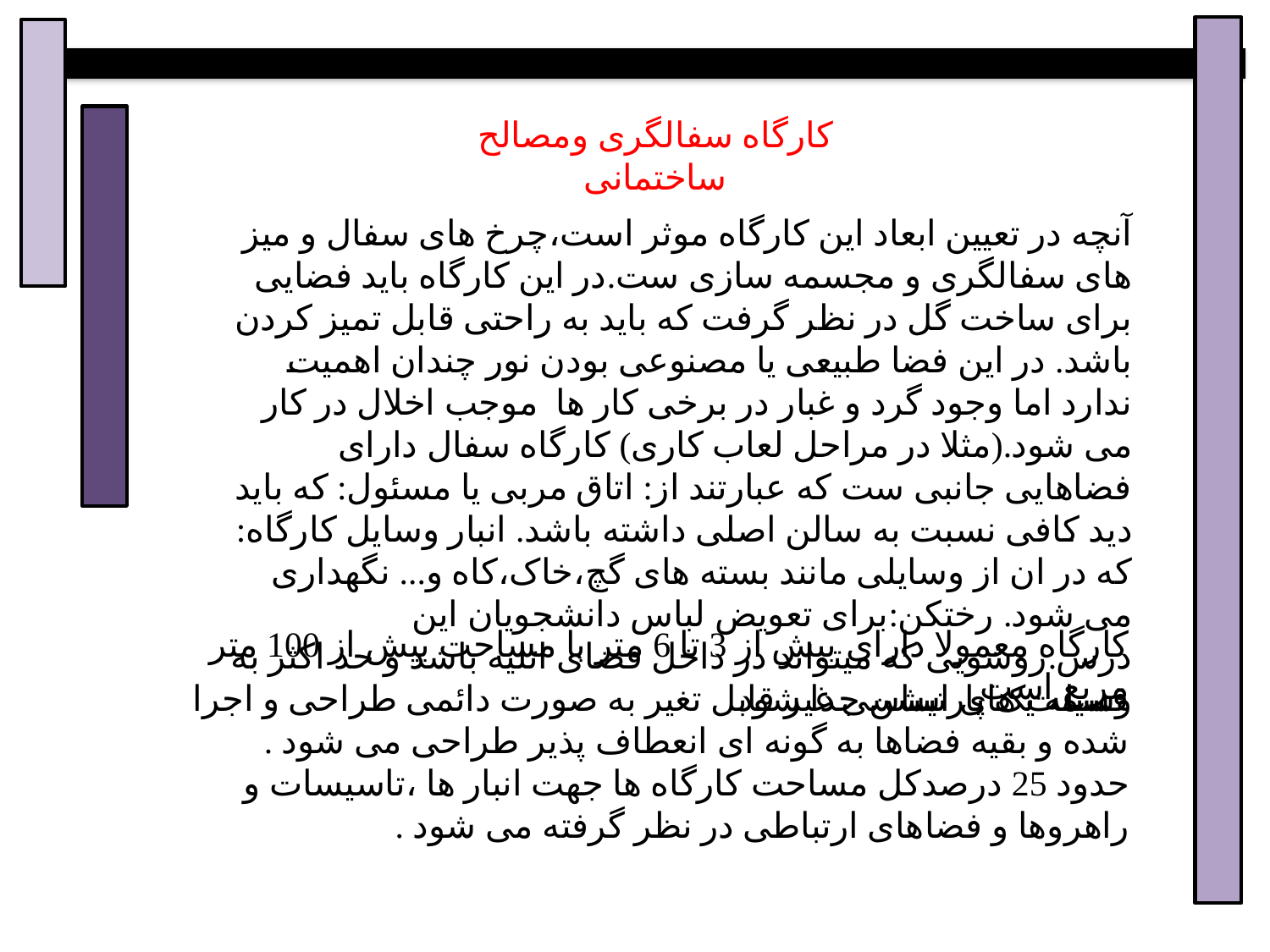

کارگاه سفالگری ومصالح ساختمانی
آنچه در تعیین ابعاد این کارگاه موثر است،چرخ های سفال و میز های سفالگری و مجسمه سازی ست.در این کارگاه باید فضایی برای ساخت گل در نظر گرفت که باید به راحتی قابل تمیز کردن باشد. در این فضا طبیعی یا مصنوعی بودن نور چندان اهمیت ندارد اما وجود گرد و غبار در برخی کار ها  موجب اخلال در کار می شود.(مثلا در مراحل لعاب کاری) کارگاه سفال دارای فضاهایی جانبی ست که عبارتند از: اتاق مربی یا مسئول: که باید دید کافی نسبت به سالن اصلی داشته باشد. انبار وسایل کارگاه: که در ان از وسایلی مانند بسته های گچ،خاک،کاه و... نگهداری می شود. رختکن:برای تعویض لباس دانشجویان این درس.روشویی که میتواند در داخل فضای اتلیه باشد و حد اکثر به وسیله یک پارتیشن جدا شود
کارگاه معمولا دارای بیش از 3 تا 6 متر با مساحت بیش از 100 متر مربع است
قسمت های اساسی غیر قابل تغیر به صورت دائمی طراحی و اجرا شده و بقیه فضاها به گونه ای انعطاف پذیر طراحی می شود . حدود 25 درصدکل مساحت کارگاه ها جهت انبار ها ،تاسیسات و راهروها و فضاهای ارتباطی در نظر گرفته می شود .